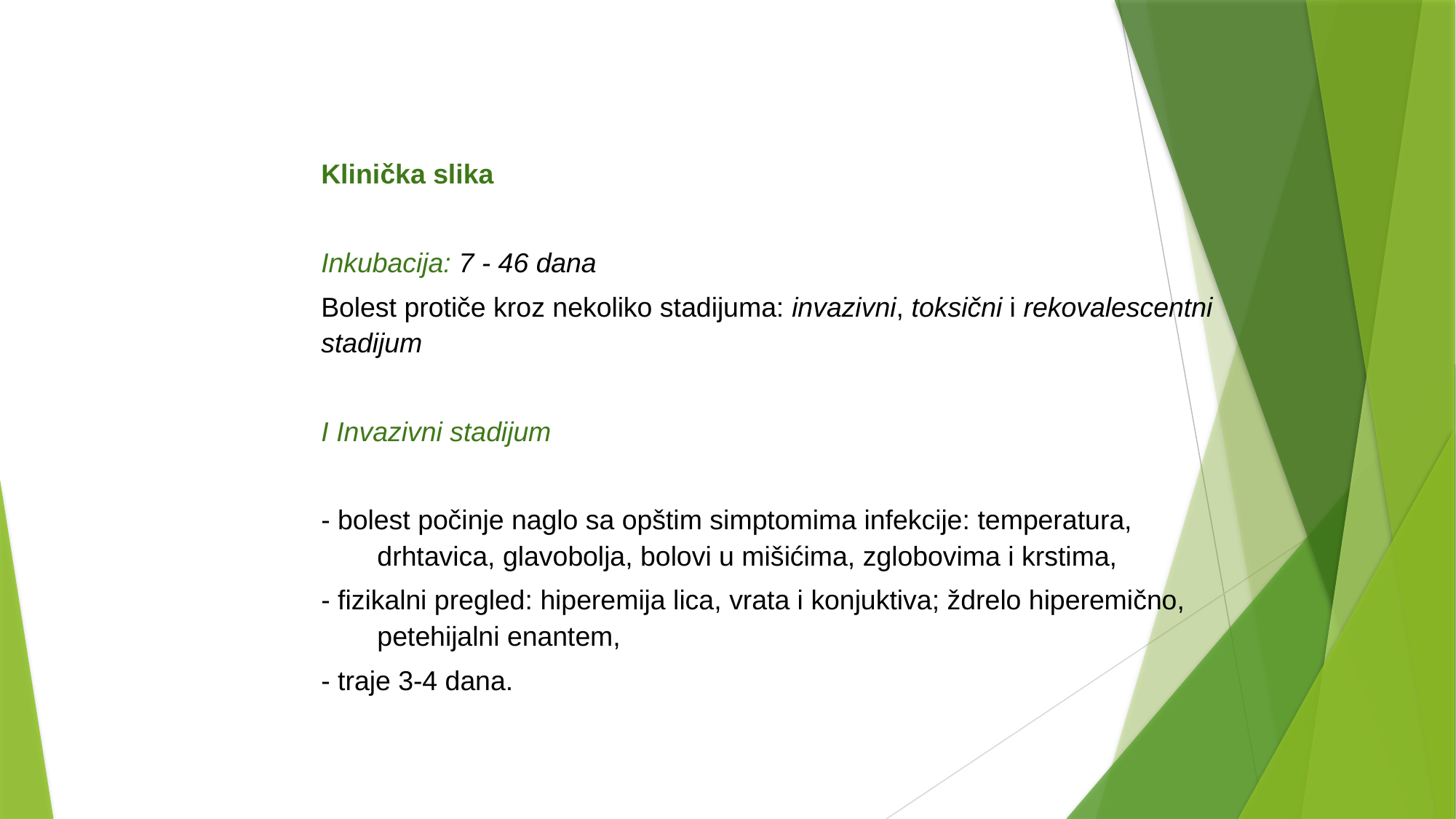

Klinička slika

Inkubacija: 7 - 46 dana
Bolest protiče kroz nekoliko stadijuma: invazivni, toksični i rekovalescentni stadijum

I Invazivni stadijum

- bolest počinje naglo sa opštim simptomima infekcije: temperatura,
  drhtavica, glavobolja, bolovi u mišićima, zglobovima i krstima,
- fizikalni pregled: hiperemija lica, vrata i konjuktiva; ždrelo hiperemično,
  petehijalni enantem,
- traje 3-4 dana.